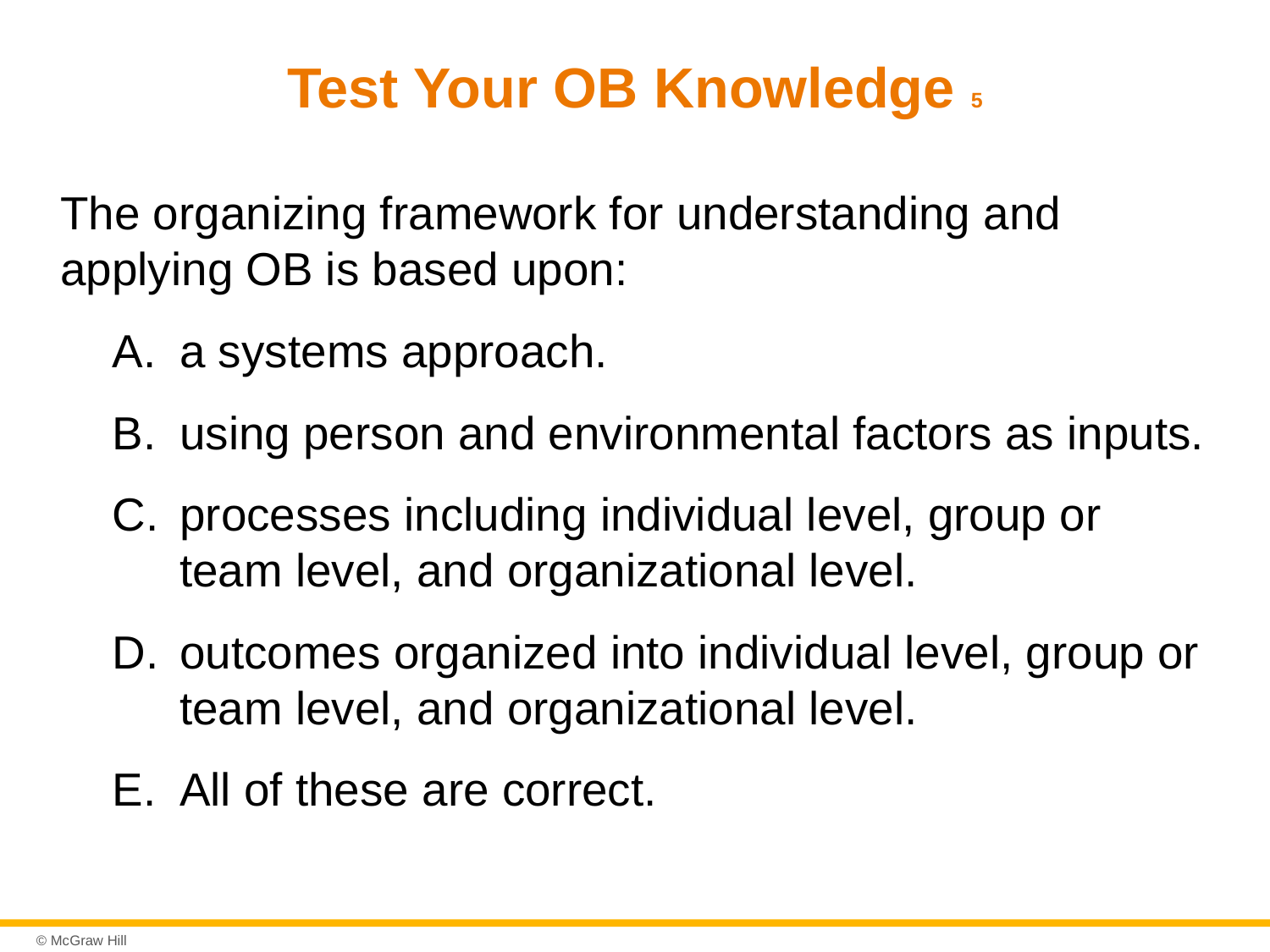

# Test Your OB Knowledge 5
The organizing framework for understanding and applying OB is based upon:
a systems approach.
using person and environmental factors as inputs.
processes including individual level, group or team level, and organizational level.
outcomes organized into individual level, group or team level, and organizational level.
All of these are correct.